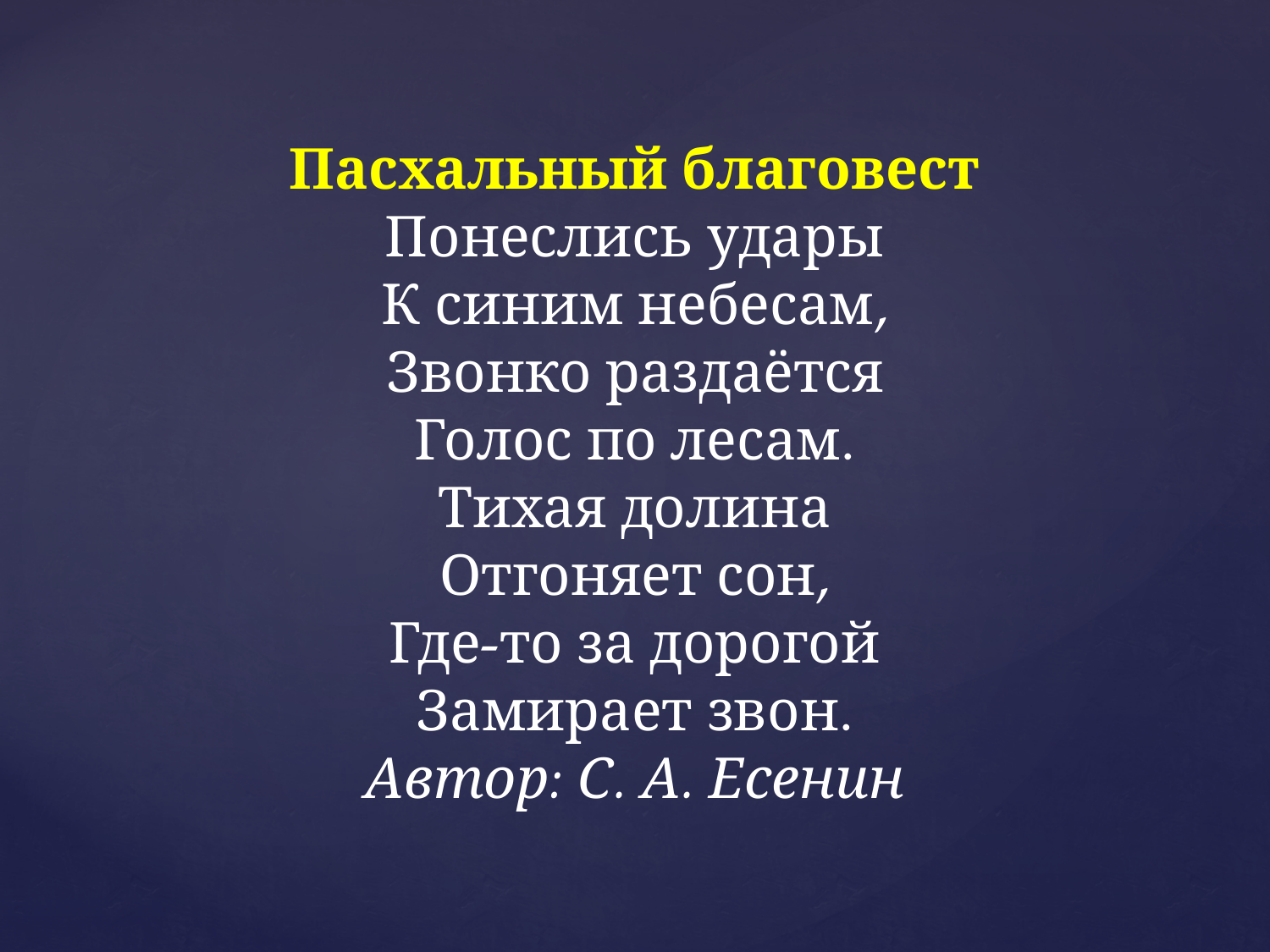

# Пасхальный благовест Понеслись удары К синим небесам, Звонко раздаётся Голос по лесам. Тихая долина Отгоняет сон, Где-то за дорогой Замирает звон. Автор: С. А. Есенин